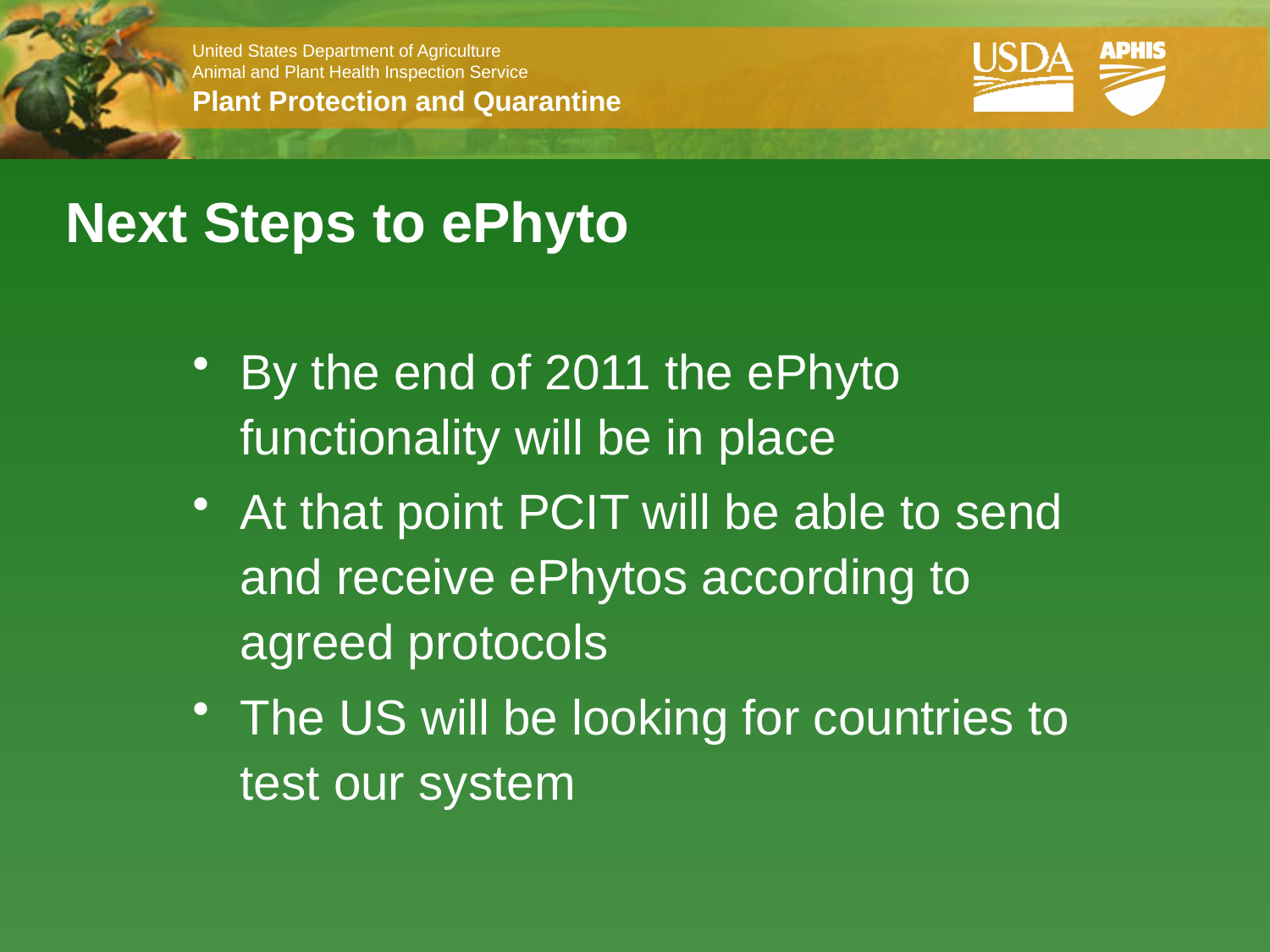

# Next Steps to ePhyto
By the end of 2011 the ePhyto functionality will be in place
At that point PCIT will be able to send and receive ePhytos according to agreed protocols
The US will be looking for countries to test our system